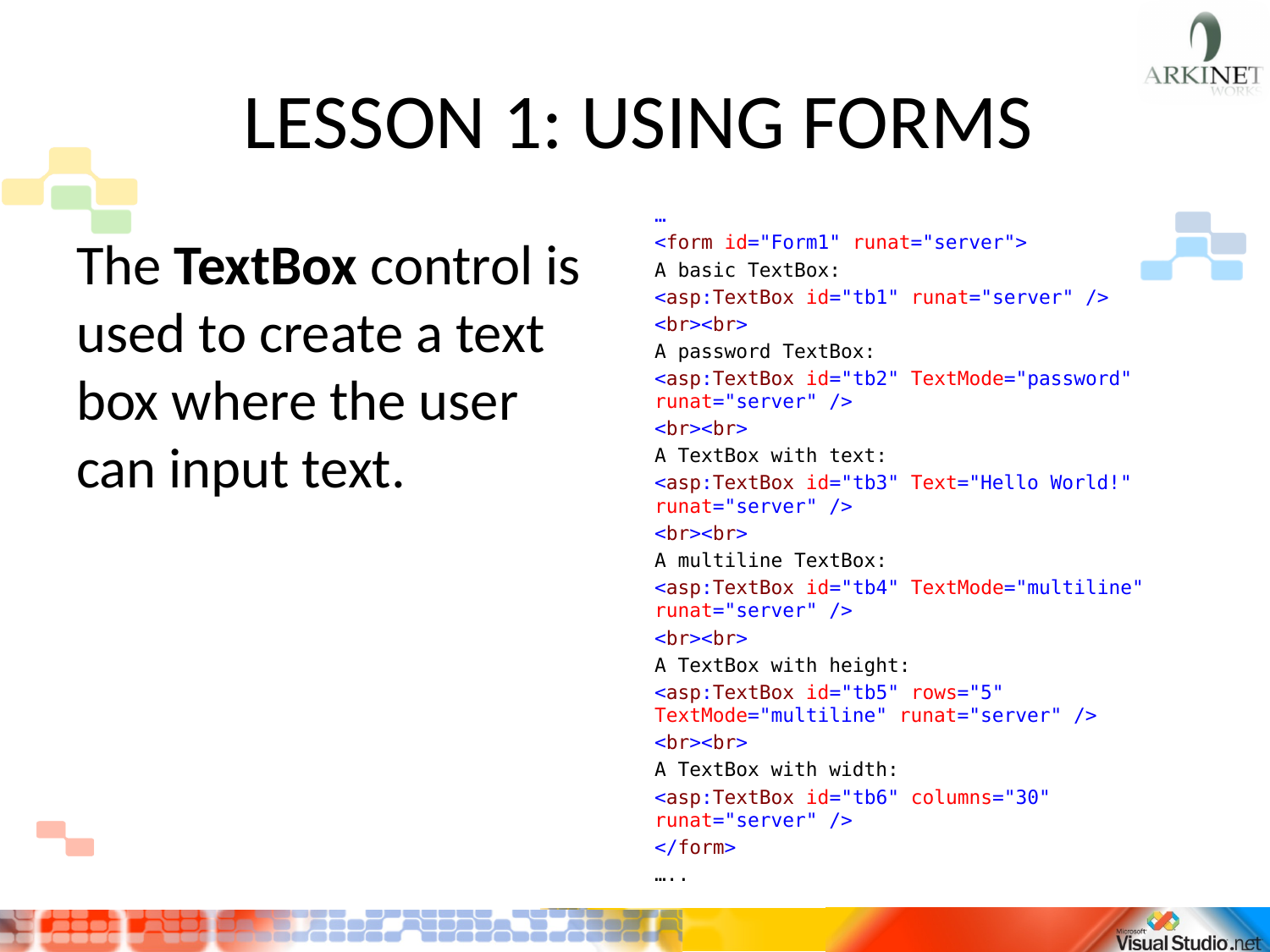

# LESSON 1: USING FORMS
…
<form id="Form1" runat="server">
A basic TextBox:
<asp:TextBox id="tb1" runat="server" />
<br><br>
A password TextBox:
<asp:TextBox id="tb2" TextMode="password" runat="server" />
<br><br>
A TextBox with text:
<asp:TextBox id="tb3" Text="Hello World!" runat="server" />
<br><br>
A multiline TextBox:
<asp:TextBox id="tb4" TextMode="multiline" runat="server" />
<br><br>
A TextBox with height:
<asp:TextBox id="tb5" rows="5" TextMode="multiline" runat="server" />
<br><br>
A TextBox with width:
<asp:TextBox id="tb6" columns="30" runat="server" />
</form>
…..
The TextBox control is used to create a text box where the user can input text.